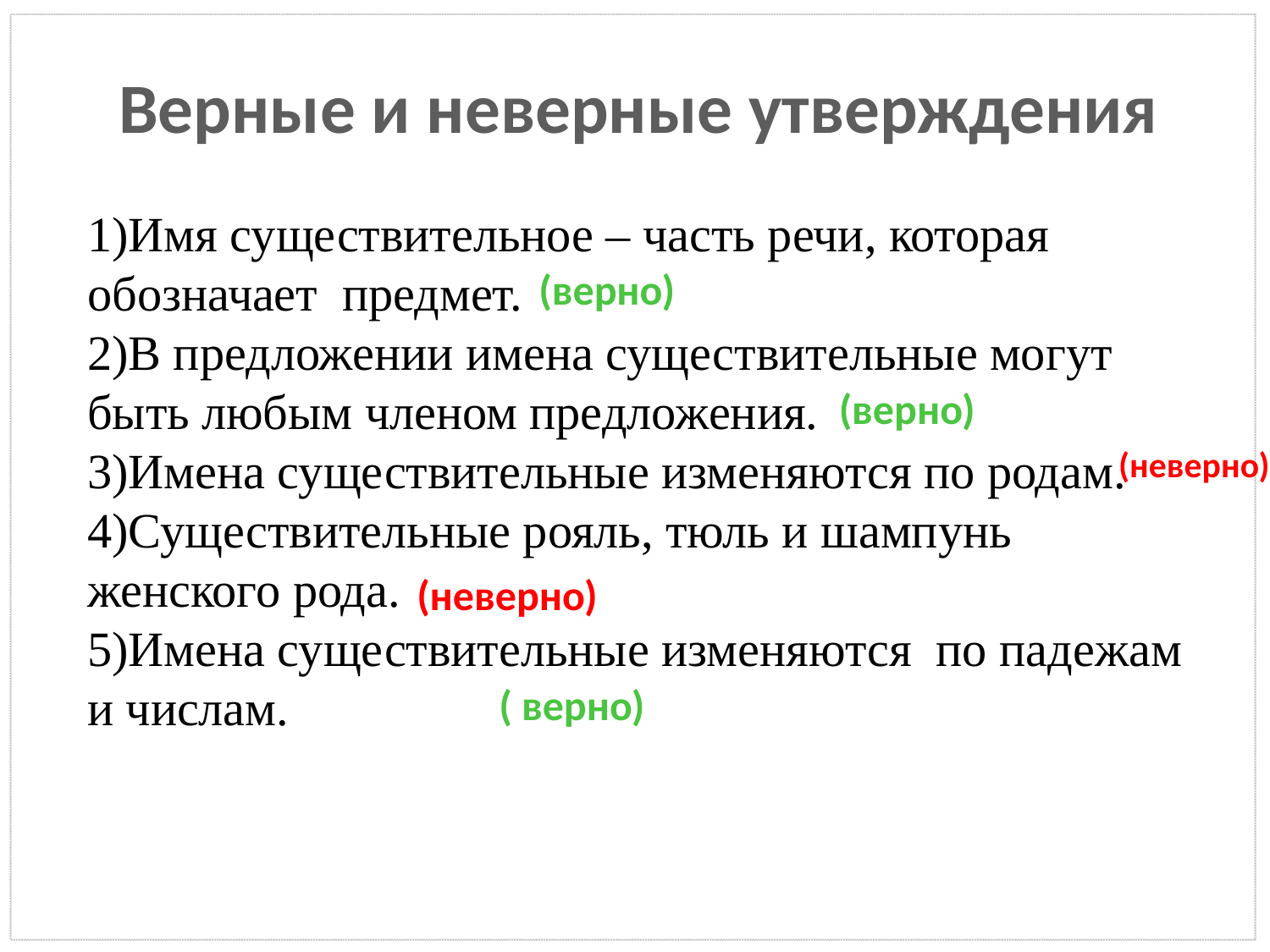

Верные и неверные утверждения
1)Имя существительное – часть речи, которая обозначает  предмет.
2)В предложении имена существительные могут быть любым членом предложения.
3)Имена существительные изменяются по родам.
4)Существительные рояль, тюль и шампунь женского рода.
5)Имена существительные изменяются  по падежам и числам.
(верно)
(верно)
(неверно)
(неверно)
( верно)